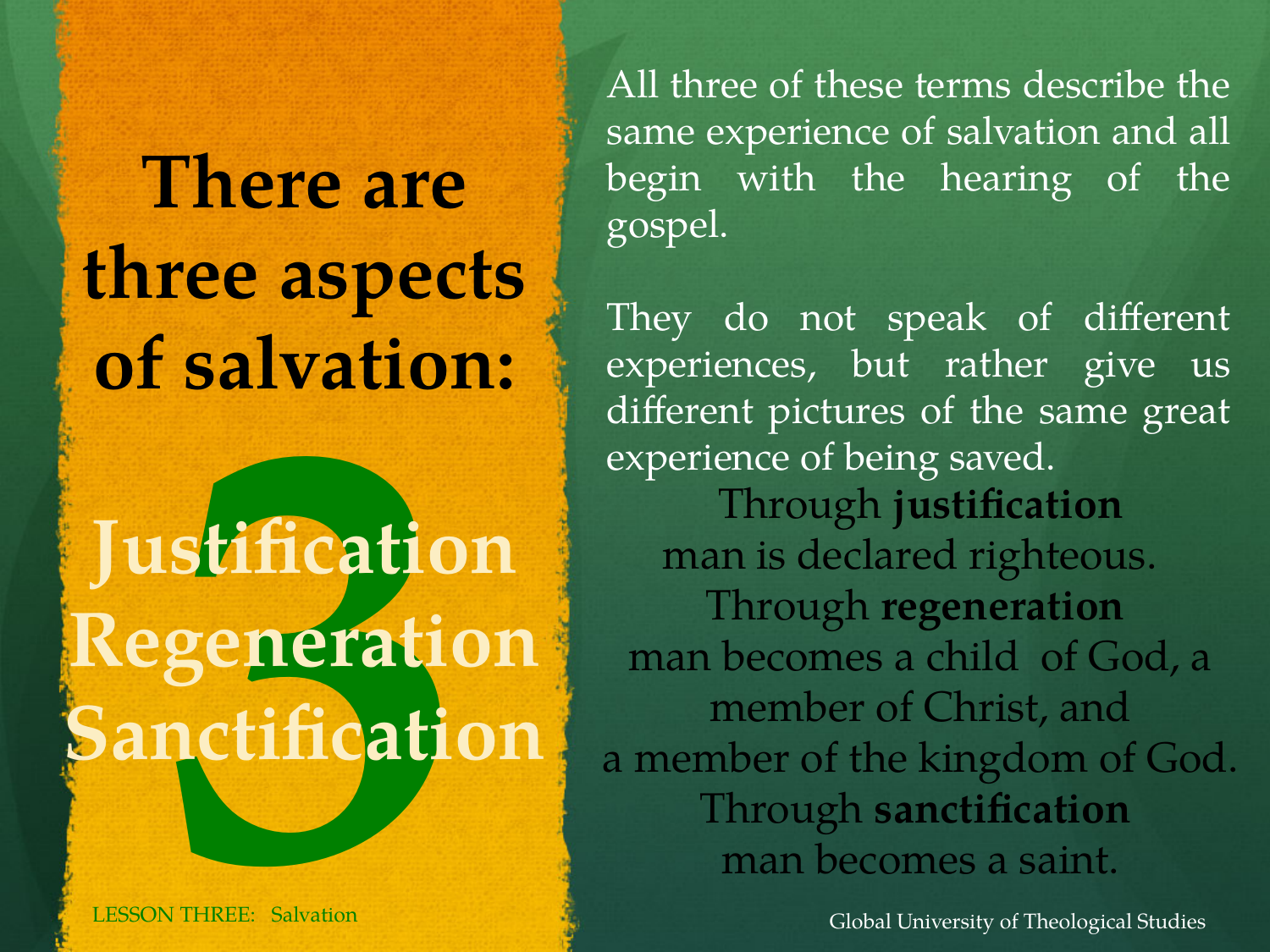

All three of these terms describe the same experience of salvation and all begin with the hearing of the gospel.

They do not speak of different experiences, but rather give us different pictures of the same great experience of being saved.
There are three aspects of salvation:

Justification
Regeneration Sanctification
3
Through justification
man is declared righteous.
Through regeneration
man becomes a child  of God, a
member of Christ, and
a member of the kingdom of God.
Through sanctification
man becomes a saint.
Global University of Theological Studies
LESSON THREE:   Salvation